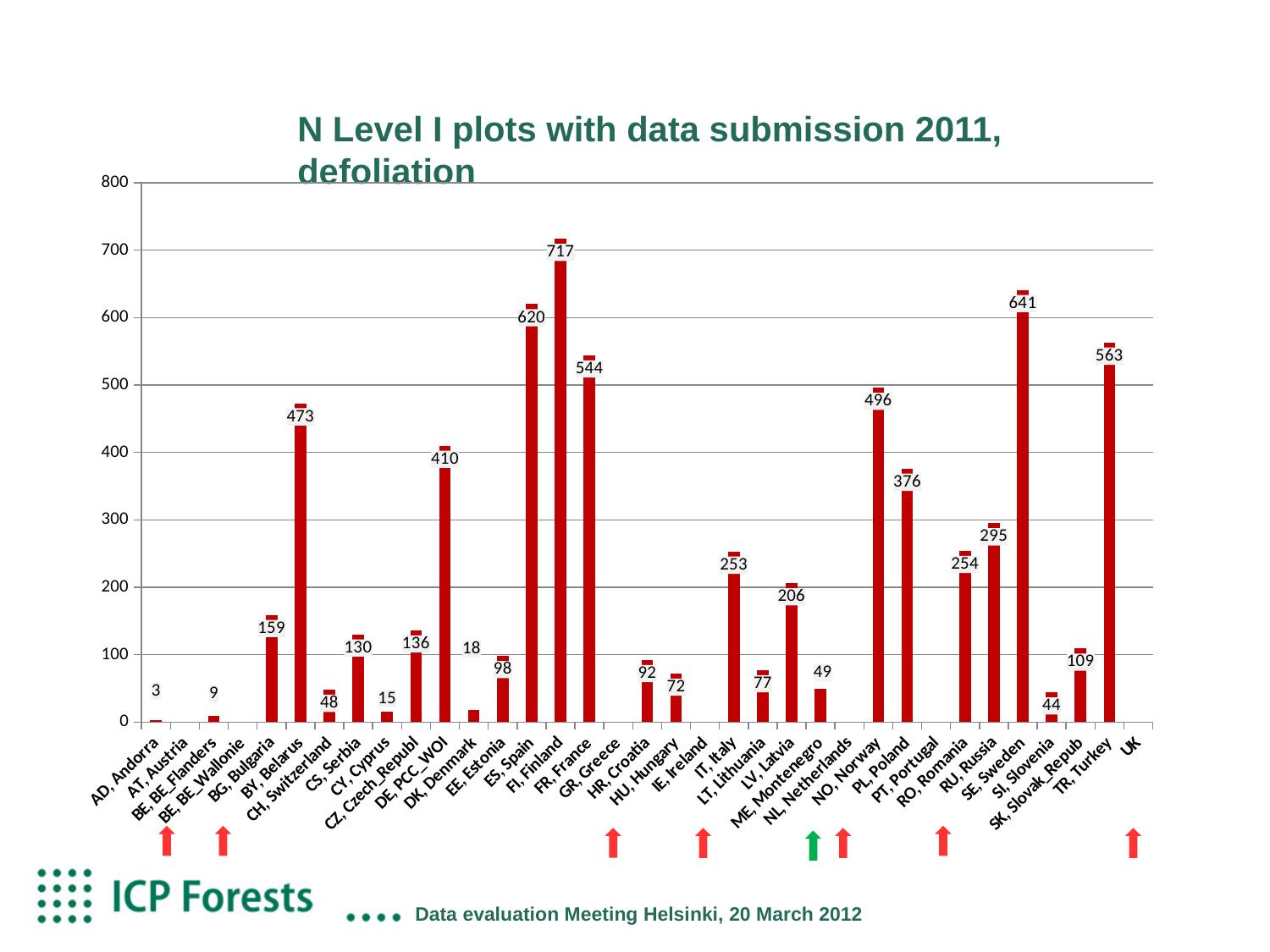

N Level I plots with data submission 2011, defoliation

### Chart

| Category |  |
|---|---|
| AD, Andorra | 3.0 |
| AT, Austria | None |
| BE, BE_Flanders | 9.0 |
| BE, BE_Wallonie | None |
| BG, Bulgaria | 159.0 |
| BY, Belarus | 473.0 |
| CH, Switzerland | 48.0 |
| CS, Serbia | 130.0 |
| CY, Cyprus | 15.0 |
| CZ, Czech_Republ | 136.0 |
| DE, PCC_WOI | 410.0 |
| DK, Denmark | 18.0 |
| EE, Estonia | 98.0 |
| ES, Spain | 620.0 |
| FI, Finland | 717.0 |
| FR, France | 544.0 |
| GR, Greece | None |
| HR, Croatia | 92.0 |
| HU, Hungary | 72.0 |
| IE, Ireland | None |
| IT, Italy | 253.0 |
| LT, Lithuania | 77.0 |
| LV, Latvia | 206.0 |
| ME, Montenegro | 49.0 |
| NL, Netherlands | None |
| NO, Norway | 496.0 |
| PL, Poland | 376.0 |
| PT, Portugal | None |
| RO, Romania | 254.0 |
| RU, Russia | 295.0 |
| SE, Sweden | 641.0 |
| SI, Slovenia | 44.0 |
| SK, Slovak_Repub | 109.0 |
| TR, Turkey | 563.0 |
| UK | None |